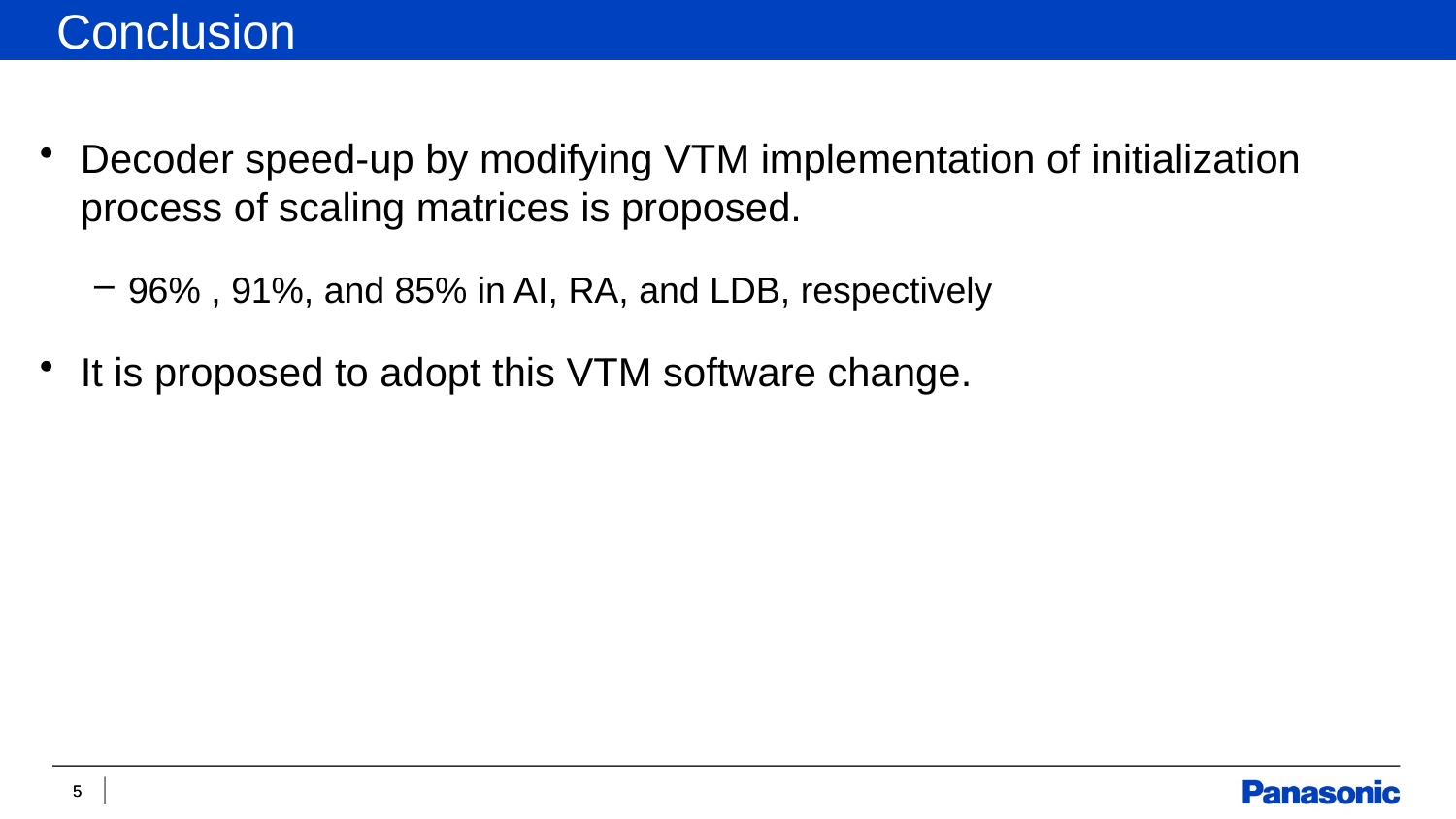

Conclusion
Decoder speed-up by modifying VTM implementation of initialization process of scaling matrices is proposed.
96% , 91%, and 85% in AI, RA, and LDB, respectively
It is proposed to adopt this VTM software change.
5